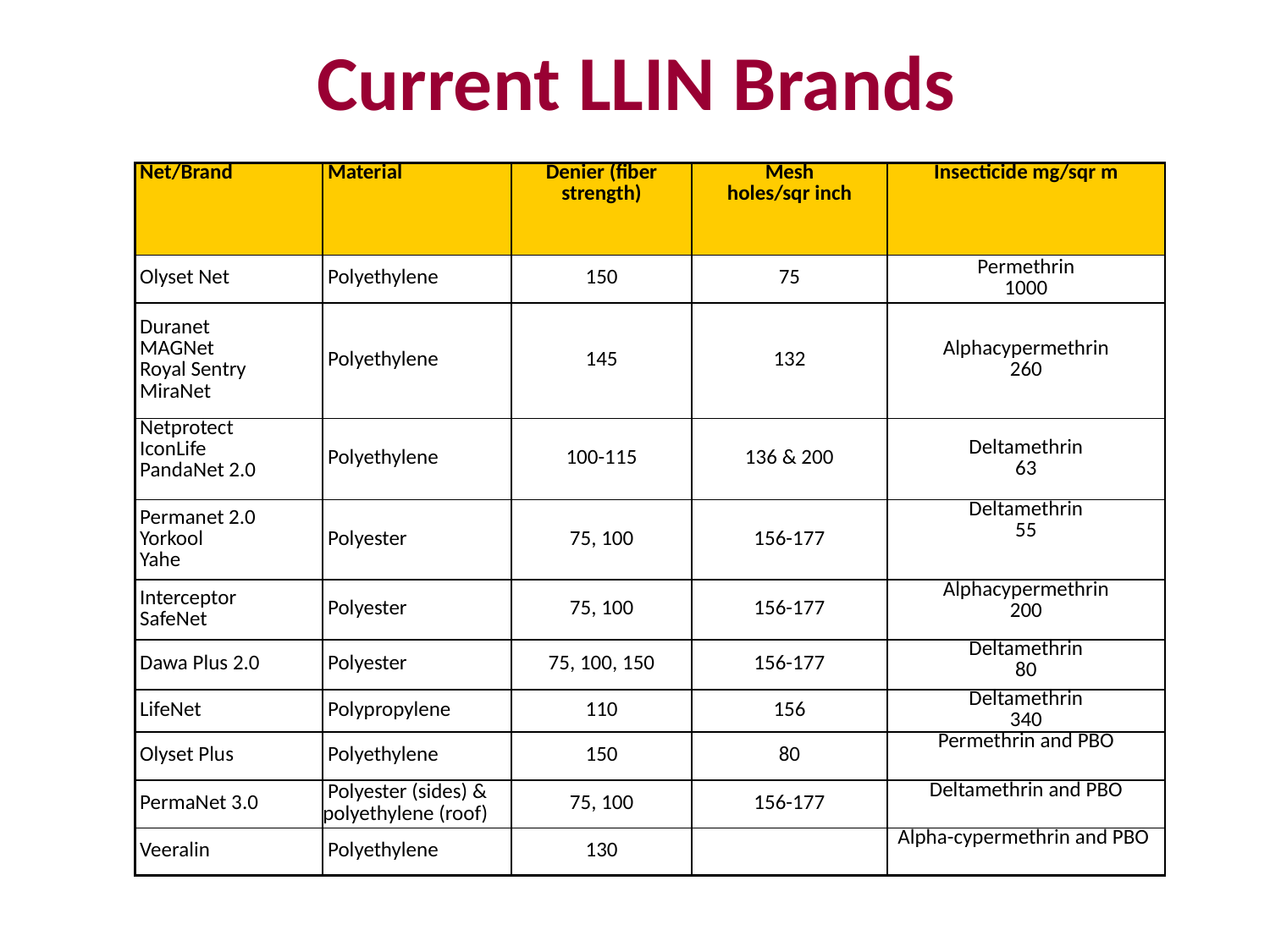

# Current LLIN Brands
| Net/Brand | Material | Denier (fiber strength) | Mesh holes/sqr inch | Insecticide mg/sqr m |
| --- | --- | --- | --- | --- |
| Olyset Net | Polyethylene | 150 | 75 | Permethrin 1000 |
| Duranet MAGNet Royal Sentry MiraNet | Polyethylene | 145 | 132 | Alphacypermethrin 260 |
| Netprotect IconLife PandaNet 2.0 | Polyethylene | 100-115 | 136 & 200 | Deltamethrin 63 |
| Permanet 2.0 Yorkool Yahe | Polyester | 75, 100 | 156-177 | Deltamethrin 55 |
| Interceptor SafeNet | Polyester | 75, 100 | 156-177 | Alphacypermethrin 200 |
| Dawa Plus 2.0 | Polyester | 75, 100, 150 | 156-177 | Deltamethrin 80 |
| LifeNet | Polypropylene | 110 | 156 | Deltamethrin 340 |
| Olyset Plus | Polyethylene | 150 | 80 | Permethrin and PBO |
| PermaNet 3.0 | Polyester (sides) & polyethylene (roof) | 75, 100 | 156-177 | Deltamethrin and PBO |
| Veeralin | Polyethylene | 130 |  | Alpha-cypermethrin and PBO |